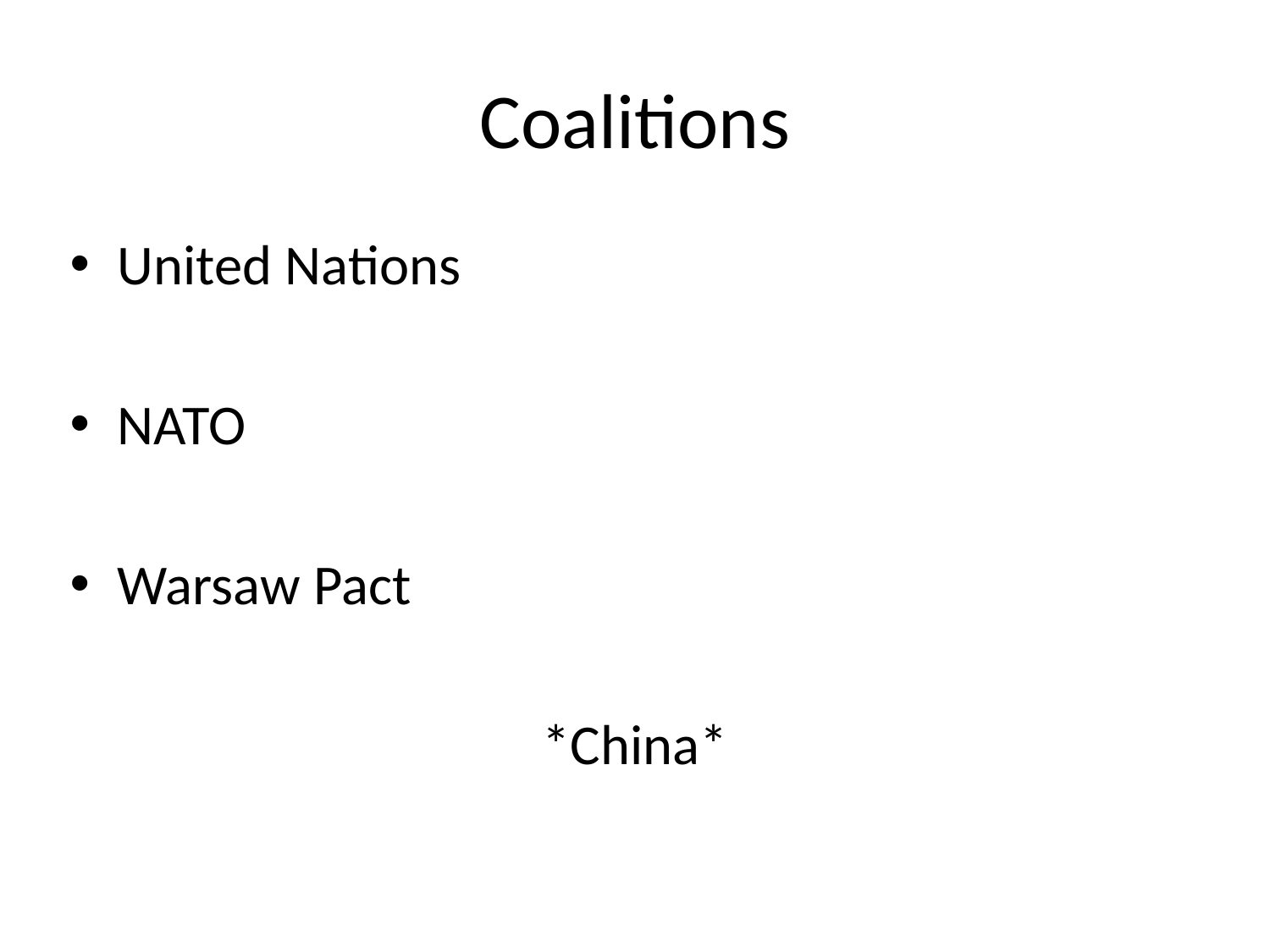

# Coalitions
United Nations

NATO

Warsaw Pact

*China*
4